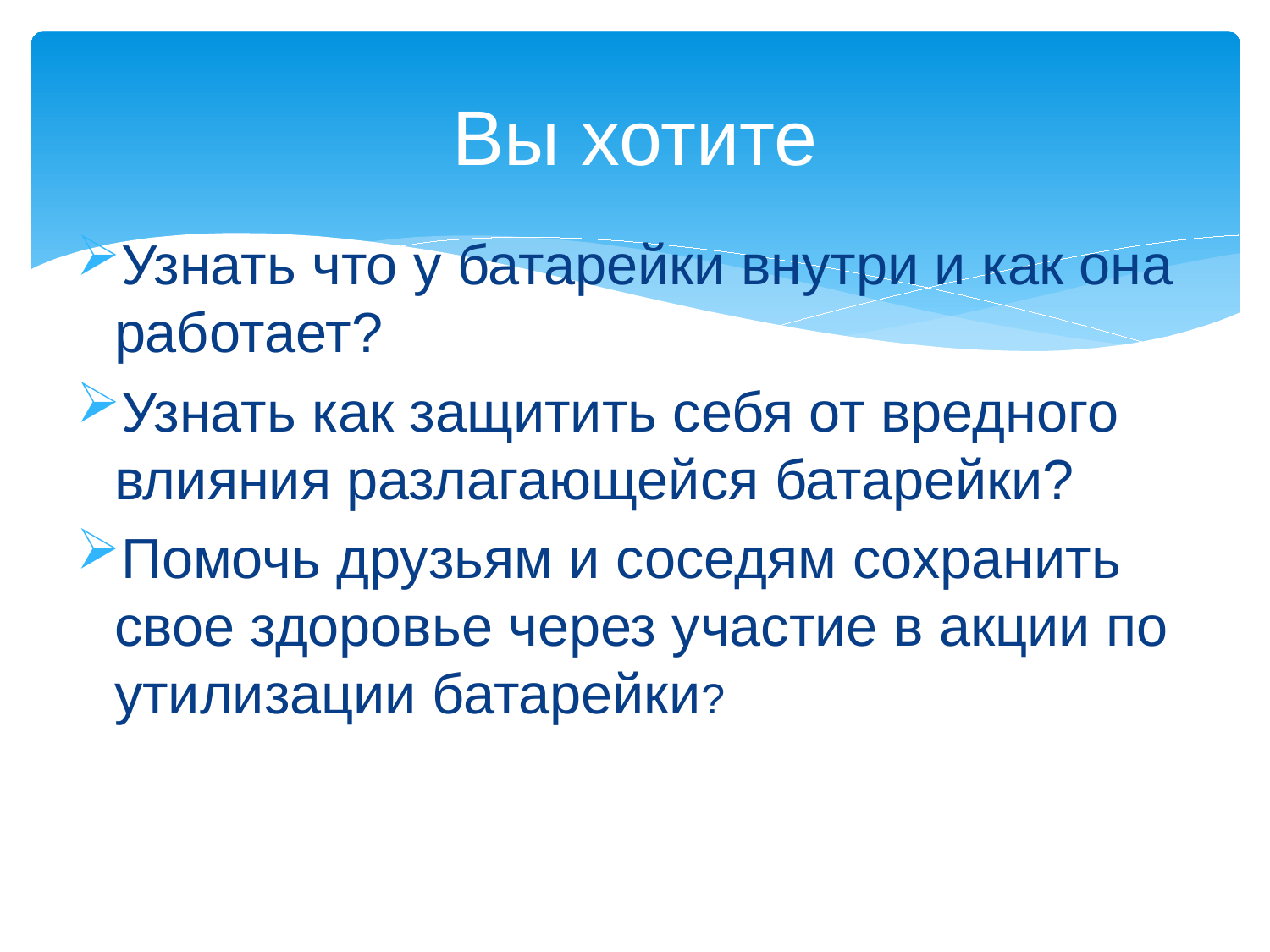

# Вы хотите
Узнать что у батарейки внутри и как она работает?
Узнать как защитить себя от вредного влияния разлагающейся батарейки?
Помочь друзьям и соседям сохранить свое здоровье через участие в акции по утилизации батарейки?